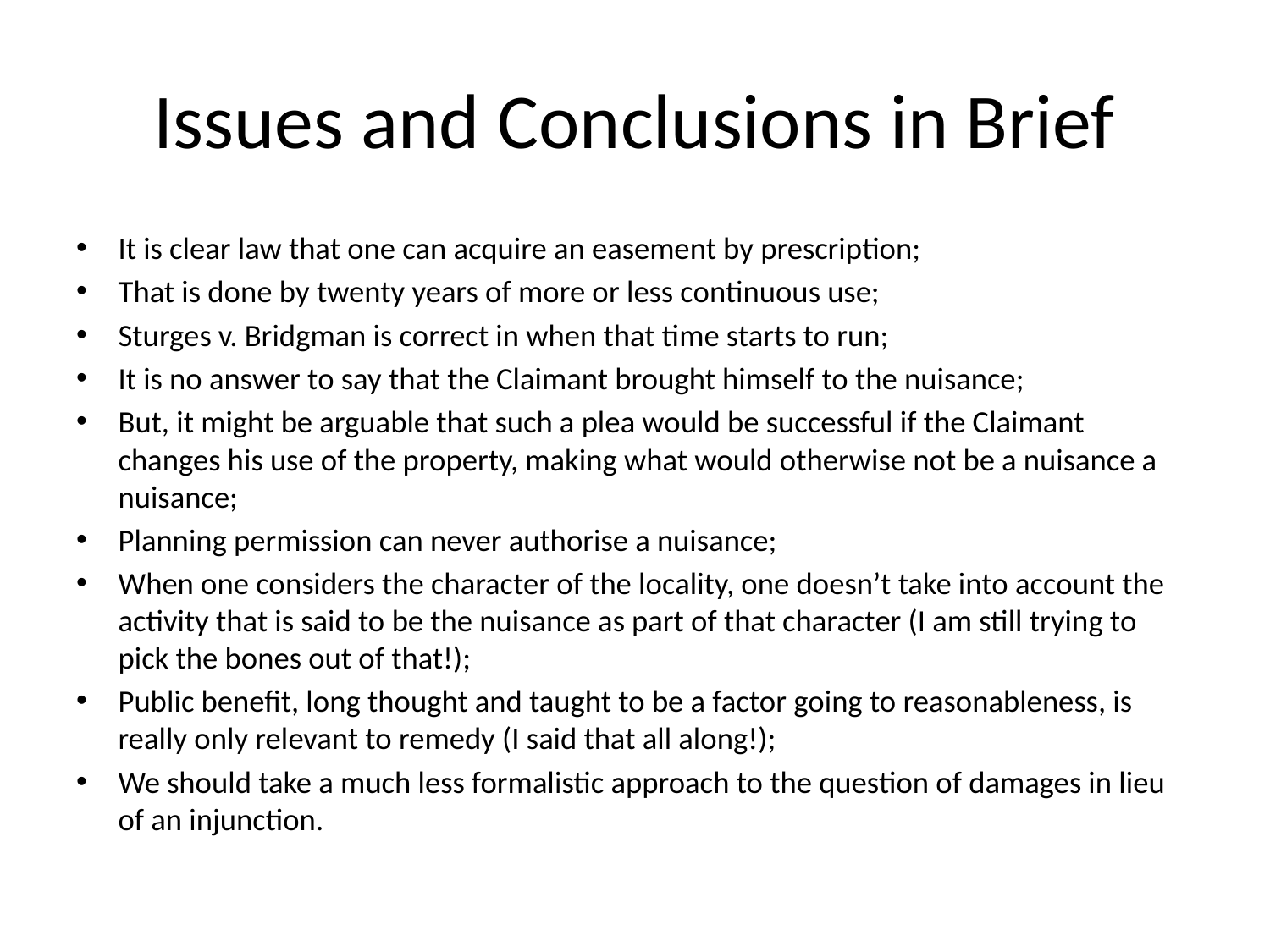

# Issues and Conclusions in Brief
It is clear law that one can acquire an easement by prescription;
That is done by twenty years of more or less continuous use;
Sturges v. Bridgman is correct in when that time starts to run;
It is no answer to say that the Claimant brought himself to the nuisance;
But, it might be arguable that such a plea would be successful if the Claimant changes his use of the property, making what would otherwise not be a nuisance a nuisance;
Planning permission can never authorise a nuisance;
When one considers the character of the locality, one doesn’t take into account the activity that is said to be the nuisance as part of that character (I am still trying to pick the bones out of that!);
Public benefit, long thought and taught to be a factor going to reasonableness, is really only relevant to remedy (I said that all along!);
We should take a much less formalistic approach to the question of damages in lieu of an injunction.